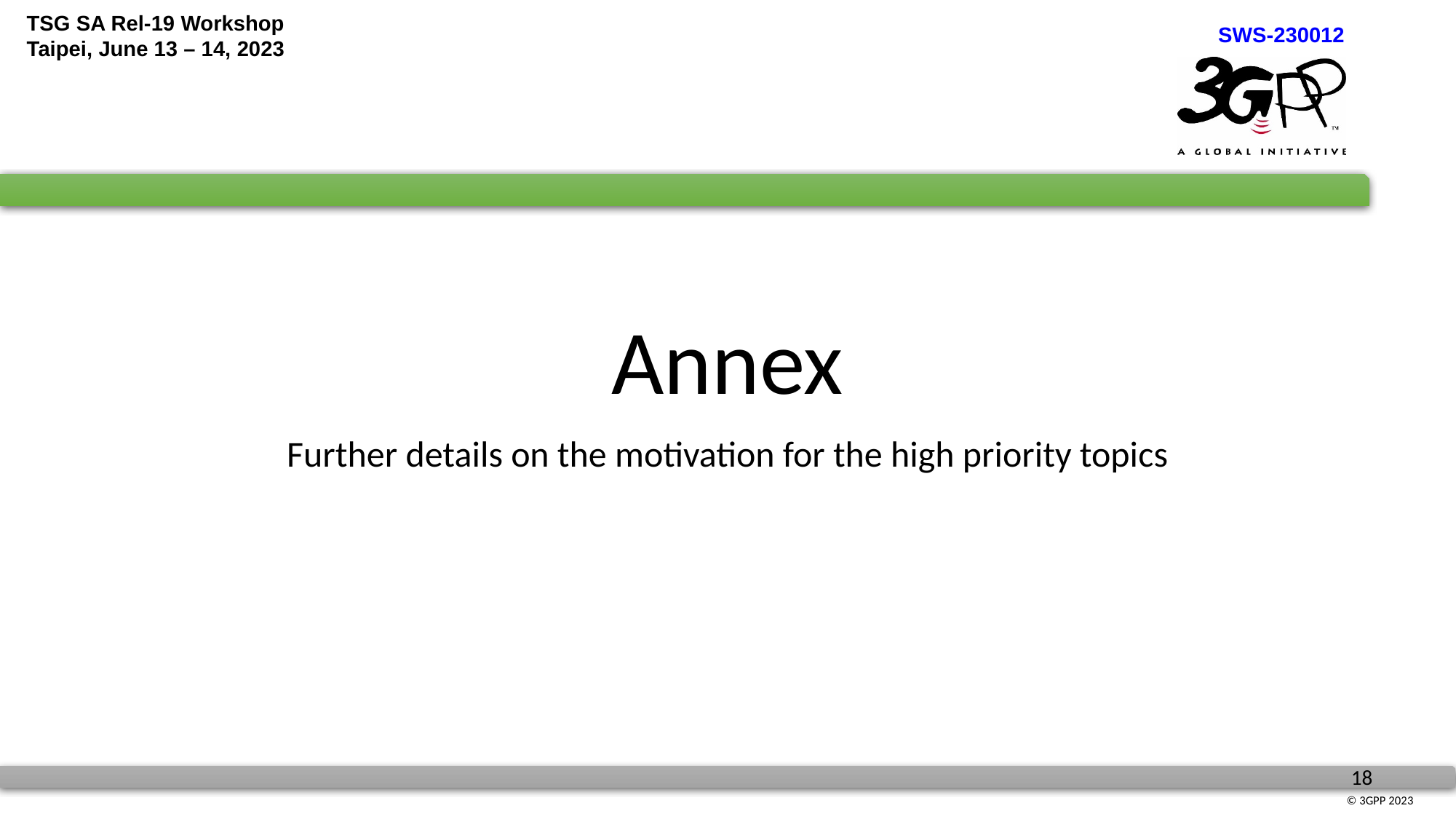

# Annex
Further details on the motivation for the high priority topics